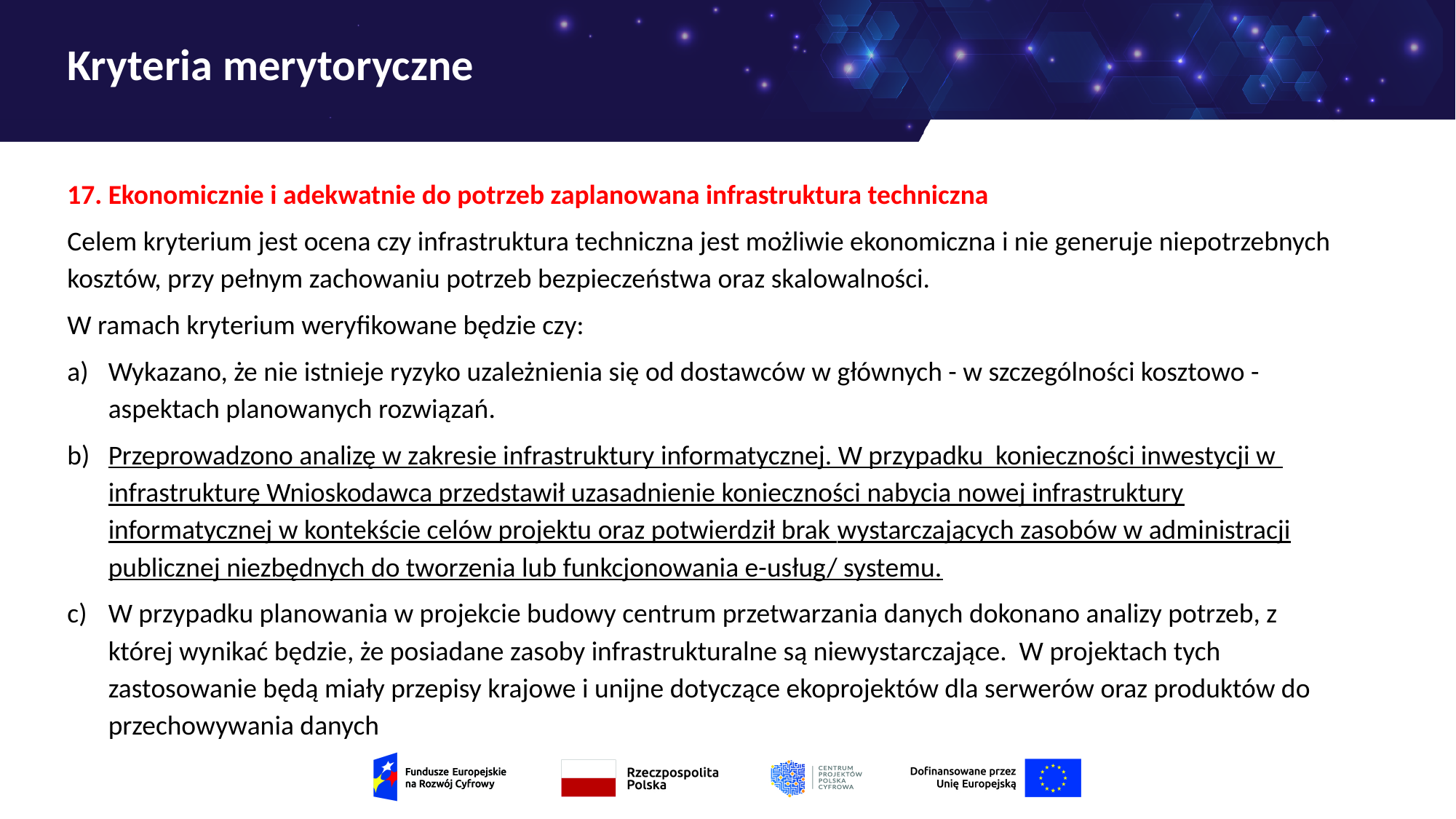

# Kryteria merytoryczne
Ekonomicznie i adekwatnie do potrzeb zaplanowana infrastruktura techniczna
Celem kryterium jest ocena czy infrastruktura techniczna jest możliwie ekonomiczna i nie generuje niepotrzebnych kosztów, przy pełnym zachowaniu potrzeb bezpieczeństwa oraz skalowalności.
W ramach kryterium weryfikowane będzie czy:
Wykazano, że nie istnieje ryzyko uzależnienia się od dostawców w głównych - w szczególności kosztowo - aspektach planowanych rozwiązań.
Przeprowadzono analizę w zakresie infrastruktury informatycznej. W przypadku  konieczności inwestycji w  infrastrukturę Wnioskodawca przedstawił uzasadnienie konieczności nabycia nowej infrastruktury informatycznej w kontekście celów projektu oraz potwierdził brak wystarczających zasobów w administracji publicznej niezbędnych do tworzenia lub funkcjonowania e-usług/ systemu.
W przypadku planowania w projekcie budowy centrum przetwarzania danych dokonano analizy potrzeb, z której wynikać będzie, że posiadane zasoby infrastrukturalne są niewystarczające.  W projektach tych zastosowanie będą miały przepisy krajowe i unijne dotyczące ekoprojektów dla serwerów oraz produktów do przechowywania danych